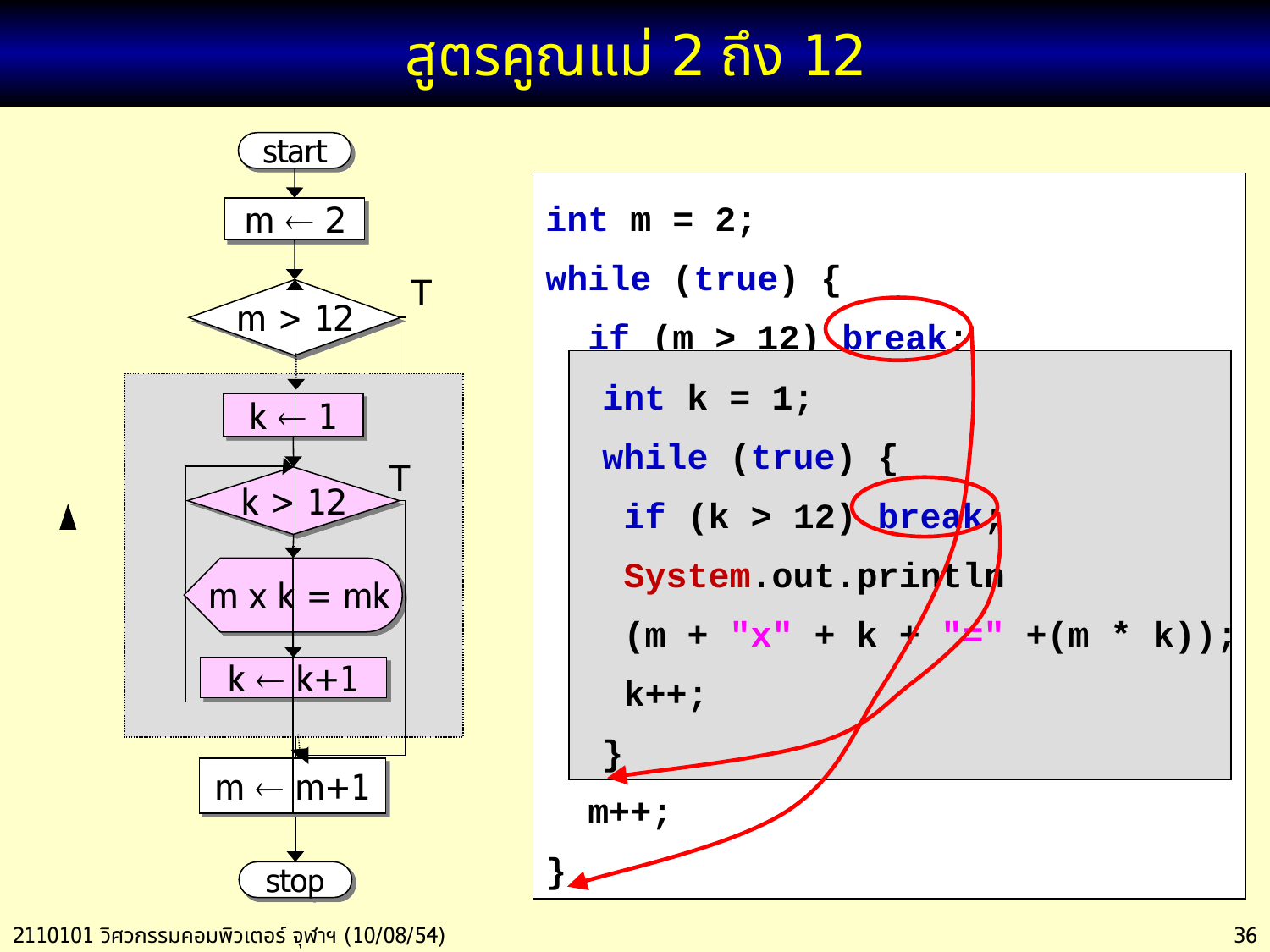

# สูตรคูณแม่ 2 ถึง 12
start
m ← 2
int m = 2;
while (true) {
  if (m > 12) break;

  m++;
}
m > 12

m ← m+1
T
stop

 int k = 1;
 while (true) {
  if (k > 12) break;
  System.out.println
  (m + "x" + k + "=" +(m * k));
  k++;
 }
k ← 1
T
k > 12
m x k = mk
k ← k+1